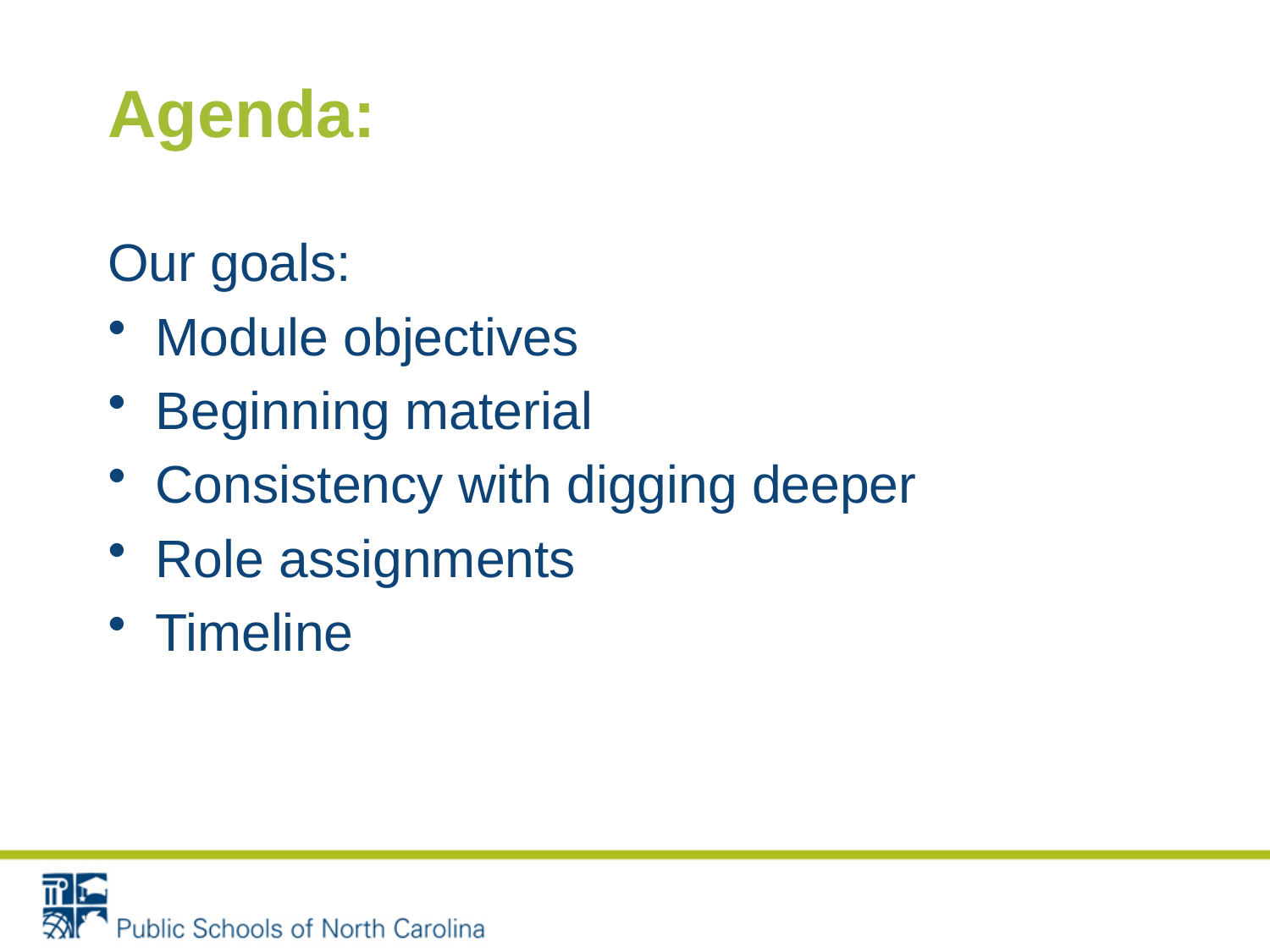

# Agenda:
Our goals:
Module objectives
Beginning material
Consistency with digging deeper
Role assignments
Timeline